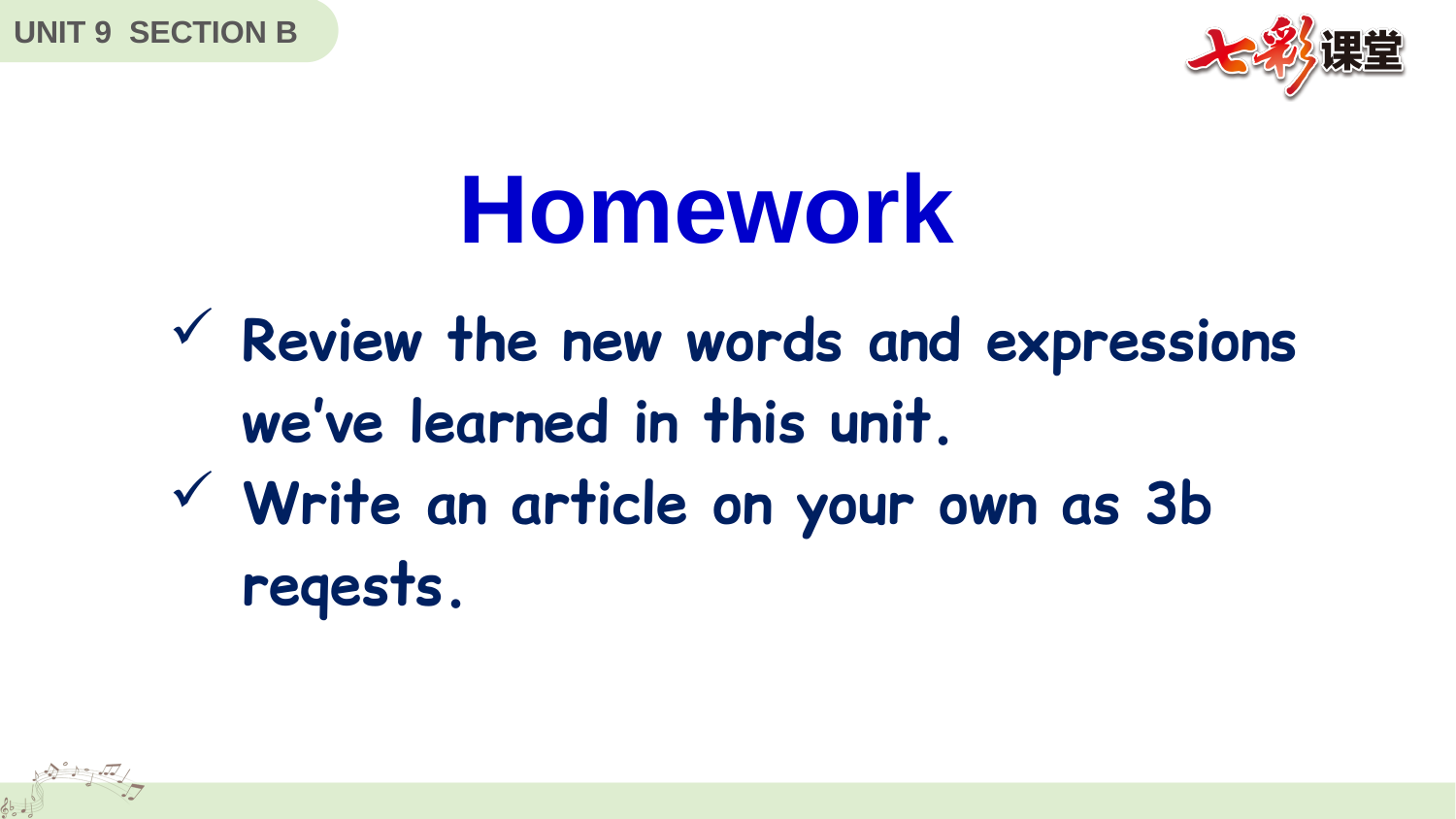

Homework
Review the new words and expressions
   we’ve learned in this unit.
Write an article on your own as 3b
   reqests.